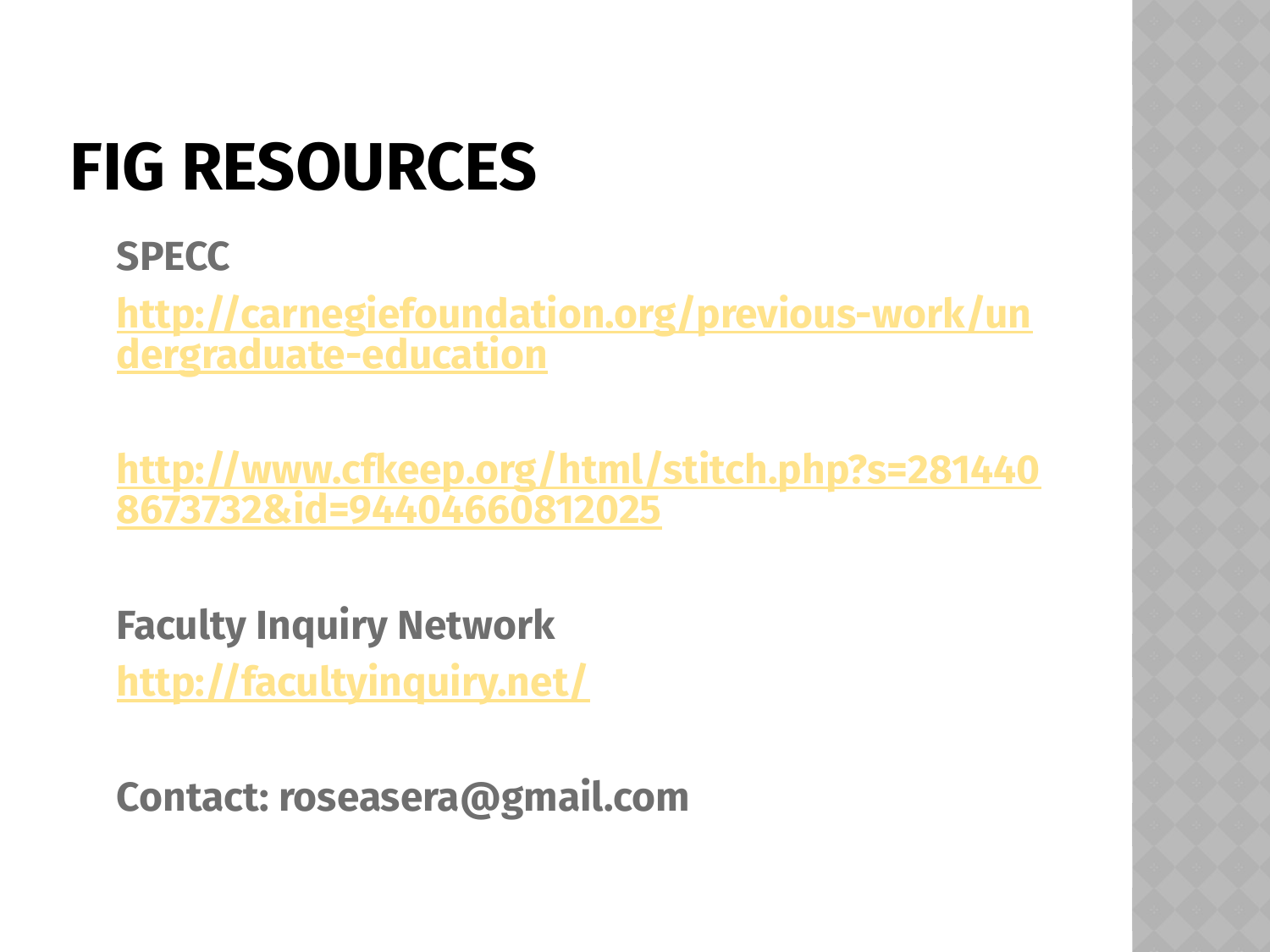

# FIG resources
SPECC
http://carnegiefoundation.org/previous-work/undergraduate-education

http://www.cfkeep.org/html/stitch.php?s=2814408673732&id=94404660812025

Faculty Inquiry Network
http://facultyinquiry.net/

Contact: roseasera@gmail.com